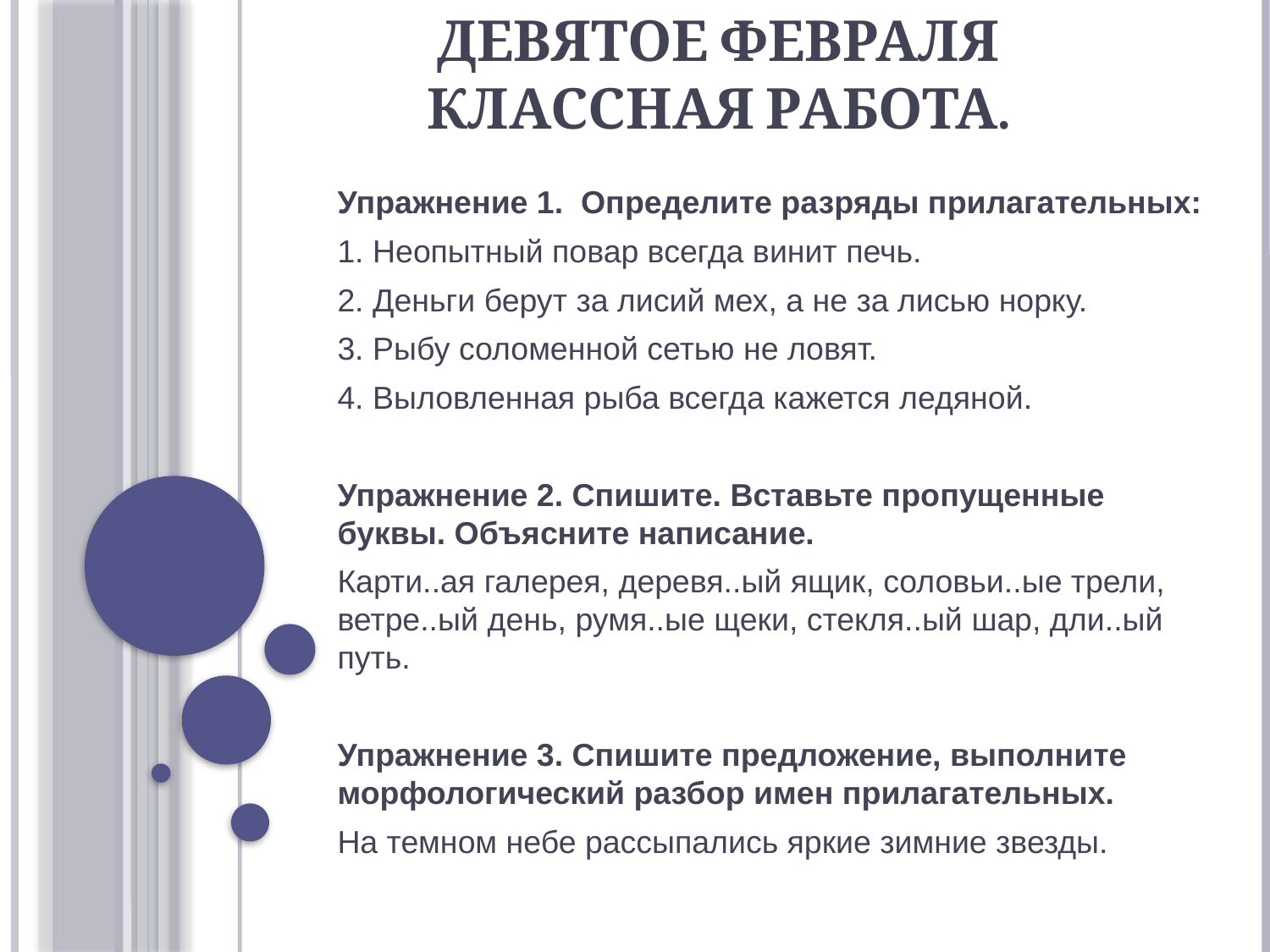

# Девятое февраля Классная работа.
Упражнение 1.  Определите разряды прилагательных:
1. Неопытный повар всегда винит печь.
2. Деньги берут за лисий мех, а не за лисью норку.
3. Рыбу соломенной сетью не ловят.
4. Выловленная рыба всегда кажется ледяной.

Упражнение 2. Спишите. Вставьте пропущенные буквы. Объясните написание.
Карти..ая галерея, деревя..ый ящик, соловьи..ые трели, ветре..ый день, румя..ые щеки, стекля..ый шар, дли..ый путь.

Упражнение 3. Спишите предложение, выполните морфологический разбор имен прилагательных.
На темном небе рассыпались яркие зимние звезды.